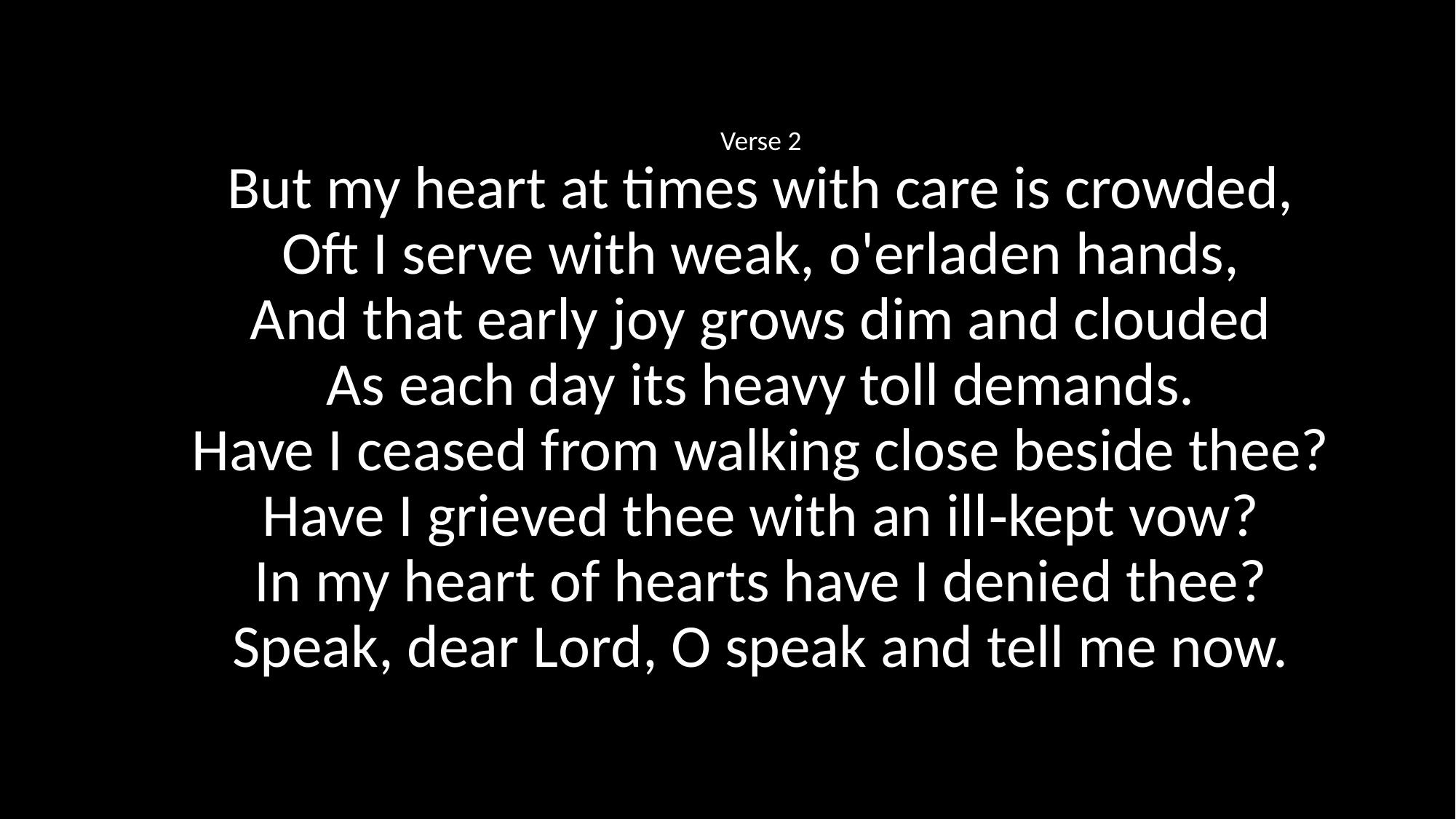

Verse 2
But my heart at times with care is crowded,
Oft I serve with weak, o'erladen hands,
And that early joy grows dim and clouded
As each day its heavy toll demands.
Have I ceased from walking close beside thee?
Have I grieved thee with an ill‑kept vow?
In my heart of hearts have I denied thee?
Speak, dear Lord, O speak and tell me now.